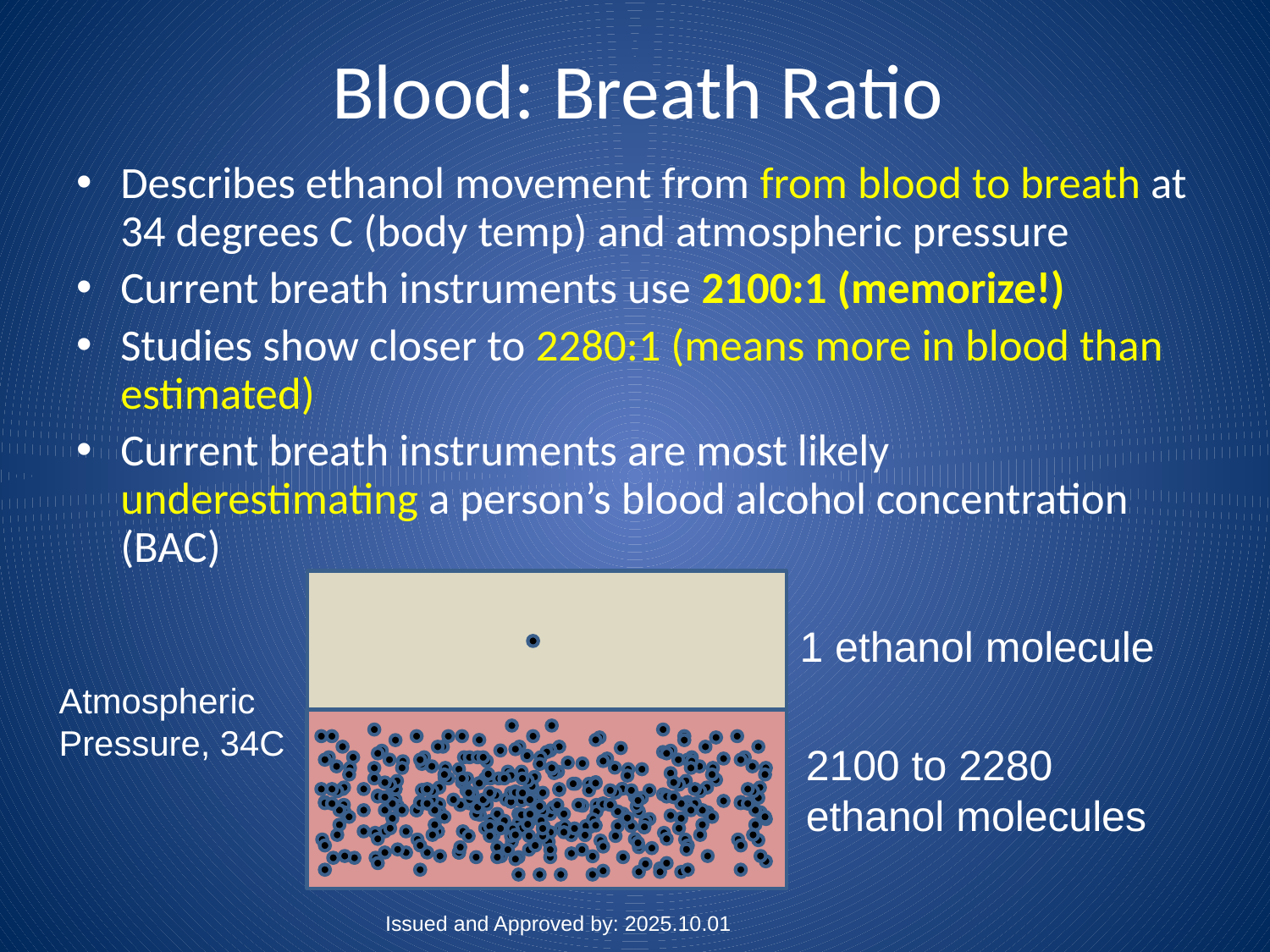

# Blood: Breath Ratio
Describes ethanol movement from from blood to breath at 34 degrees C (body temp) and atmospheric pressure
Current breath instruments use 2100:1 (memorize!)
Studies show closer to 2280:1 (means more in blood than estimated)
Current breath instruments are most likely underestimating a person’s blood alcohol concentration (BAC)

1 ethanol molecule
Atmospheric Pressure, 34C
2100 to 2280
ethanol molecules
Issued and Approved by: 2025.10.01